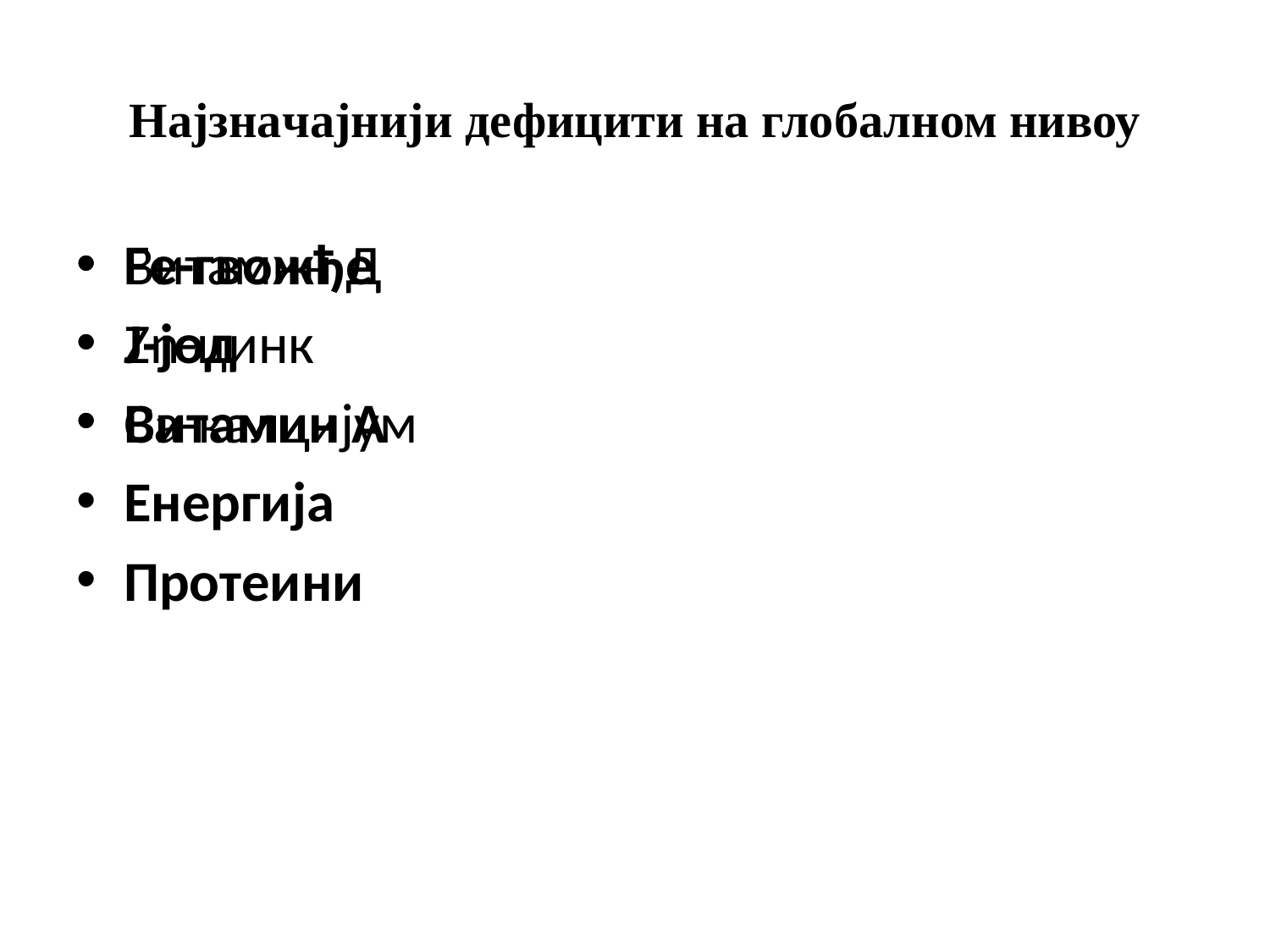

# Најзначајнији дефицити на глобалном нивоу
Fe-гвожђе
J-јод
Витамин А
Енергија
Протеини

Витамин Д
Zn-цинк
Ca-калцијум